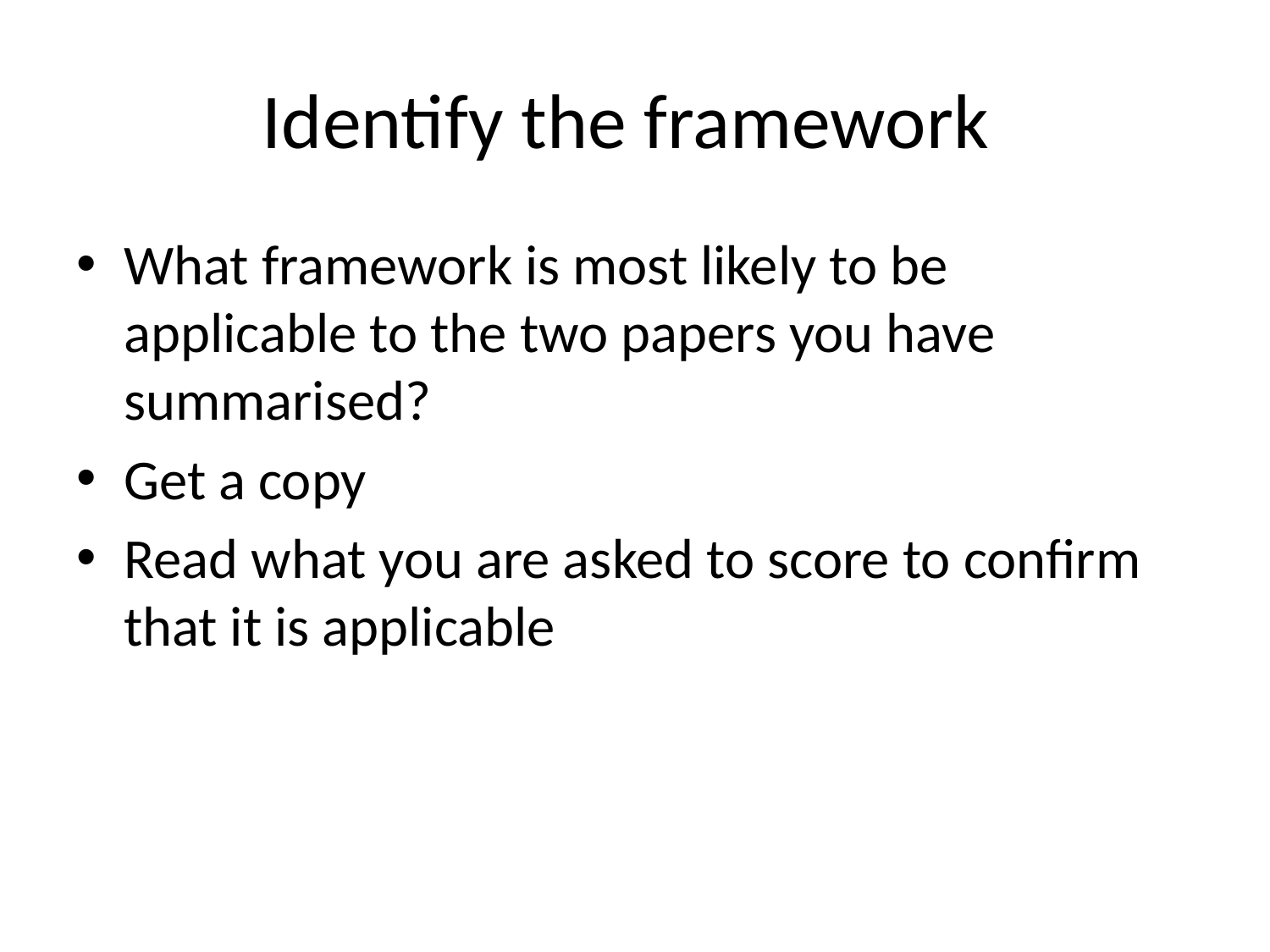

# Identify the framework
What framework is most likely to be applicable to the two papers you have summarised?
Get a copy
Read what you are asked to score to confirm that it is applicable